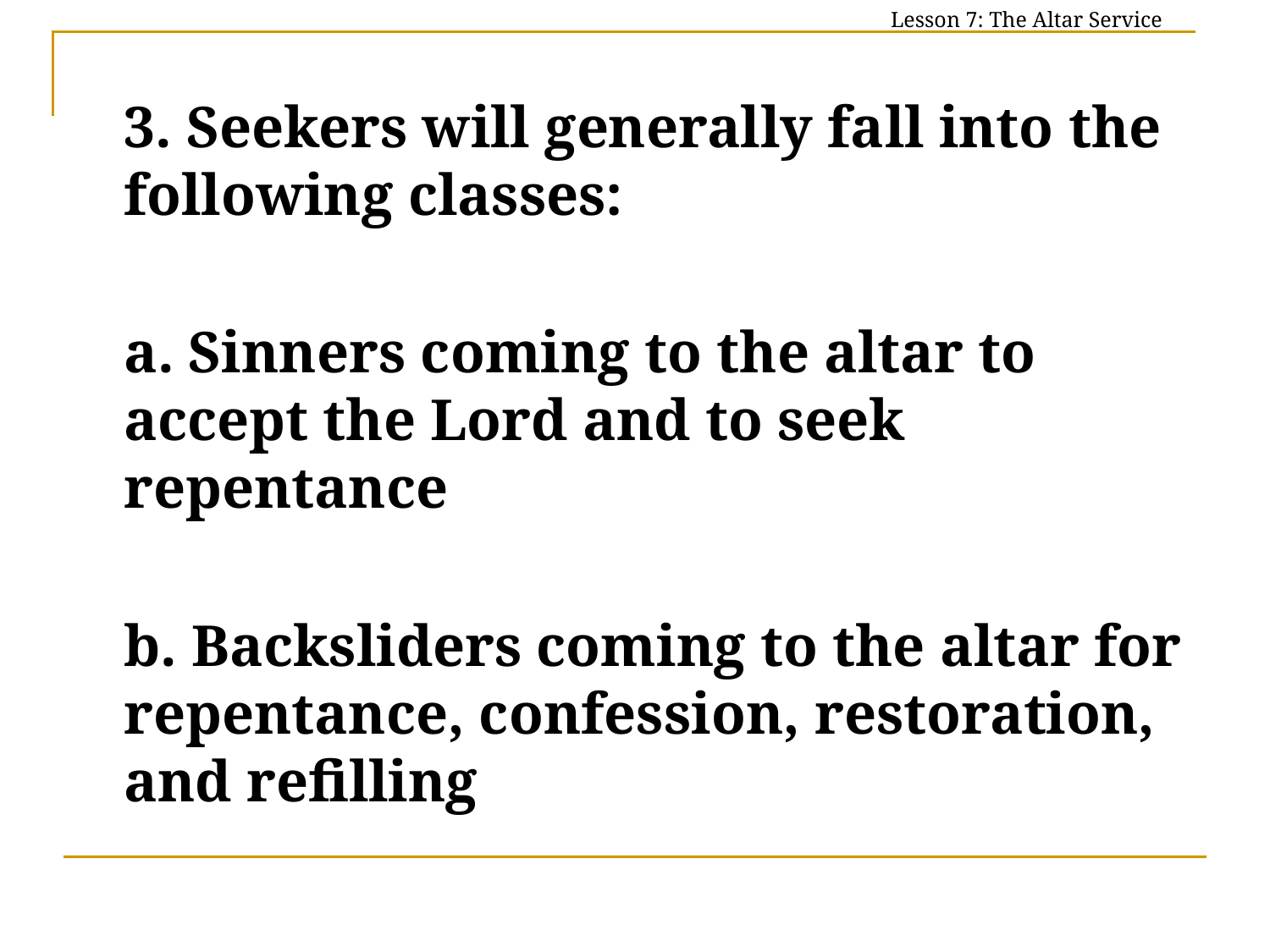

Lesson 7: The Altar Service
	3. Seekers will generally fall into the following classes:

	a. Sinners coming to the altar to accept the Lord and to seek repentance

 	b. Backsliders coming to the altar for repentance, confession, restoration, and refilling